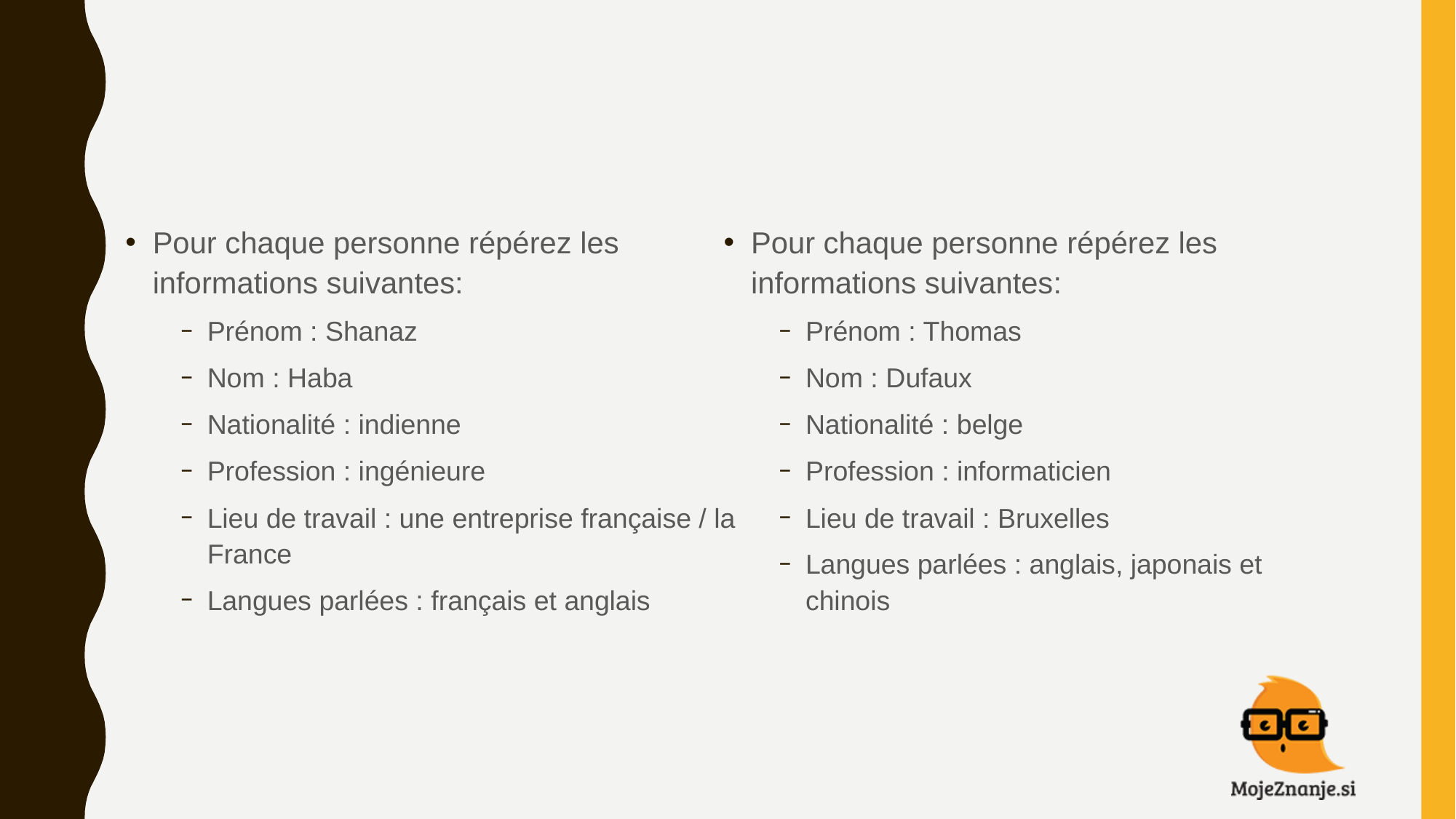

Pour chaque personne répérez les informations suivantes:
Prénom : Thomas
Nom : Dufaux
Nationalité : belge
Profession : informaticien
Lieu de travail : Bruxelles
Langues parlées : anglais, japonais et chinois
Pour chaque personne répérez les informations suivantes:
Prénom : Shanaz
Nom : Haba
Nationalité : indienne
Profession : ingénieure
Lieu de travail : une entreprise française / la France
Langues parlées : français et anglais